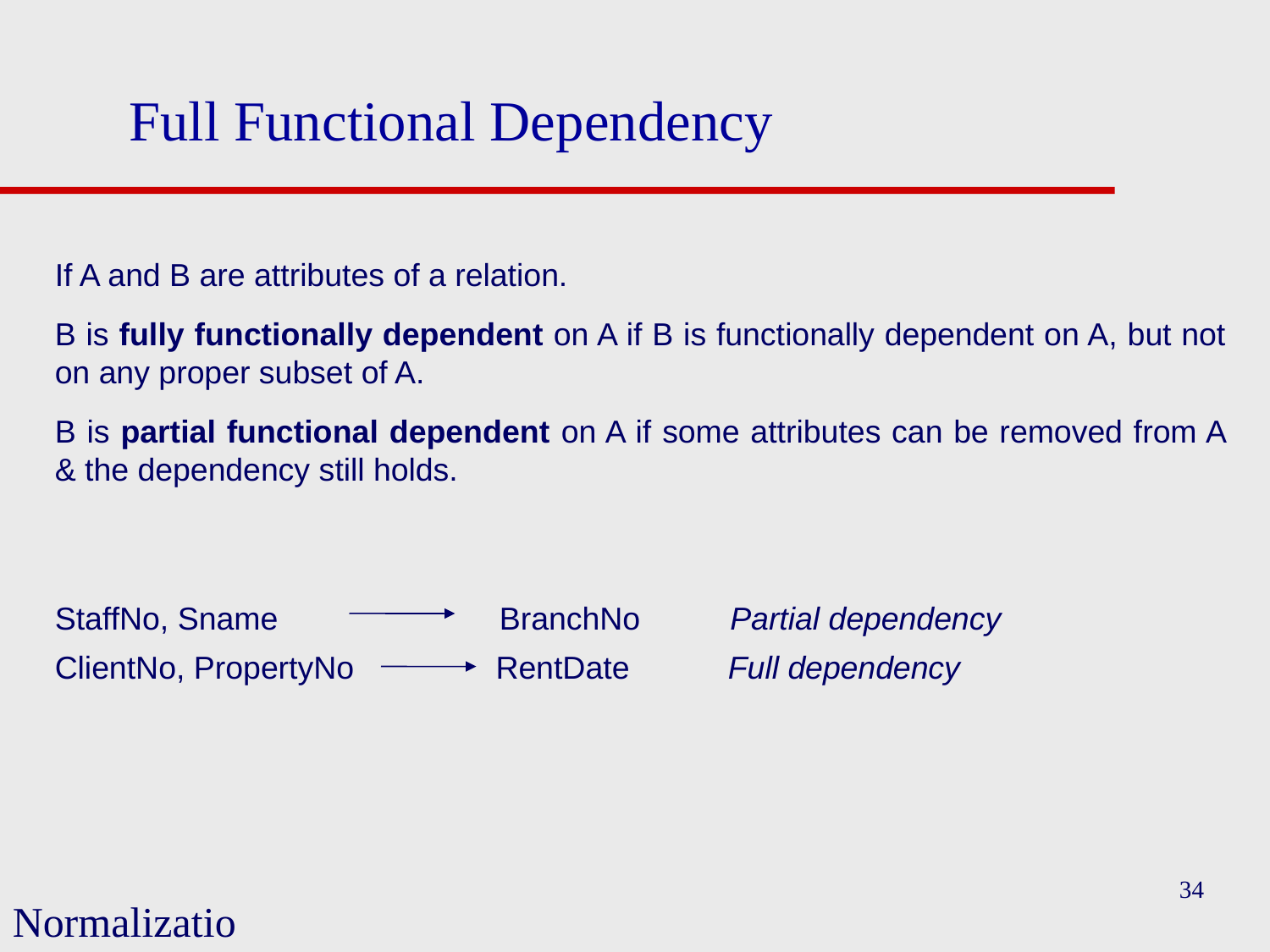

# Full Functional Dependency

If A and B are attributes of a relation.
B is fully functionally dependent on A if B is functionally dependent on A, but not on any proper subset of A.
B is partial functional dependent on A if some attributes can be removed from A & the dependency still holds.

StaffNo, Sname                         BranchNo          Partial dependency
ClientNo, PropertyNo                RentDate           Full dependency

34
Normalization